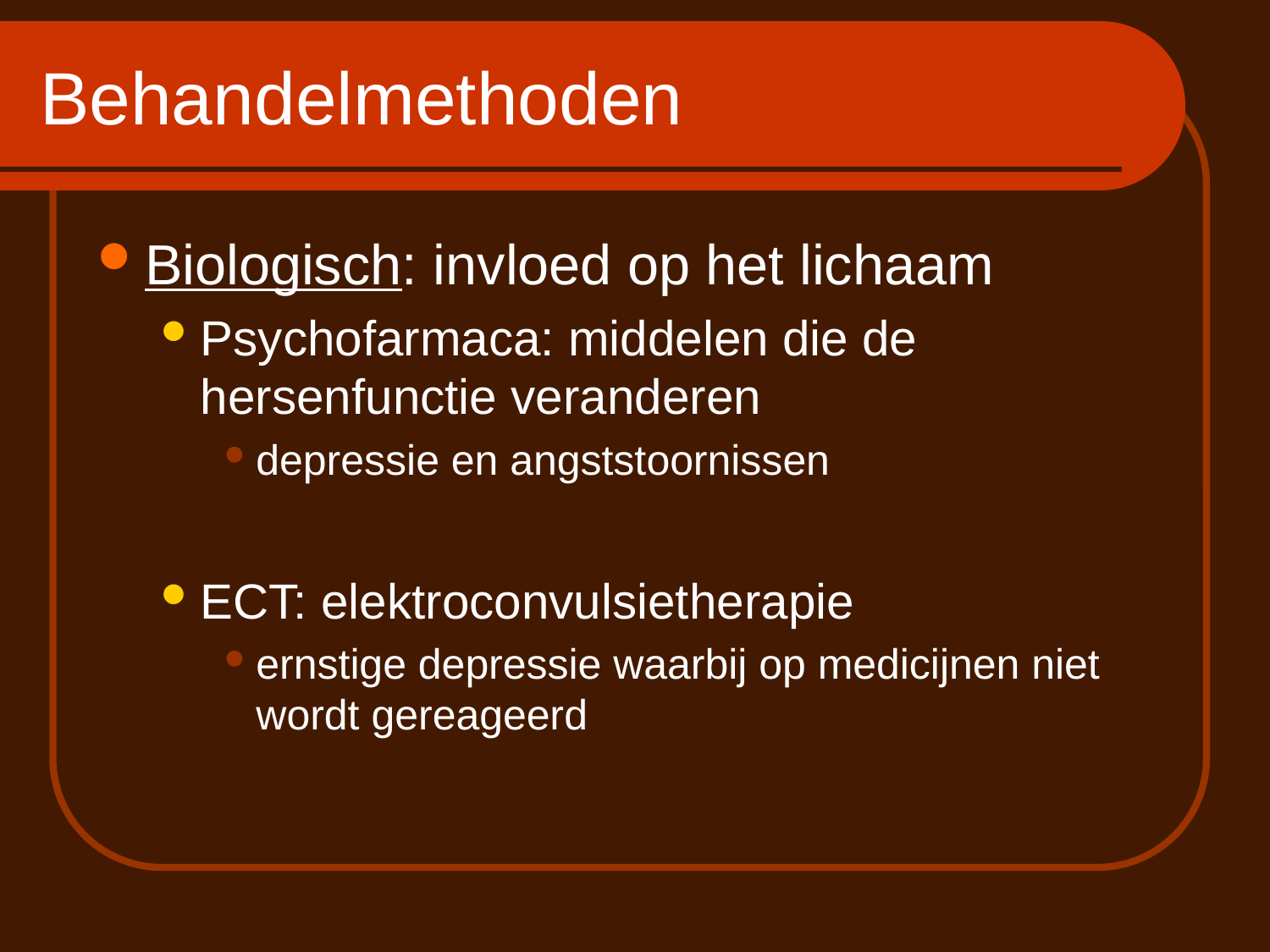

# Behandelmethoden
Biologisch: invloed op het lichaam
Psychofarmaca: middelen die de hersenfunctie veranderen
depressie en angststoornissen

ECT: elektroconvulsietherapie
ernstige depressie waarbij op medicijnen niet wordt gereageerd